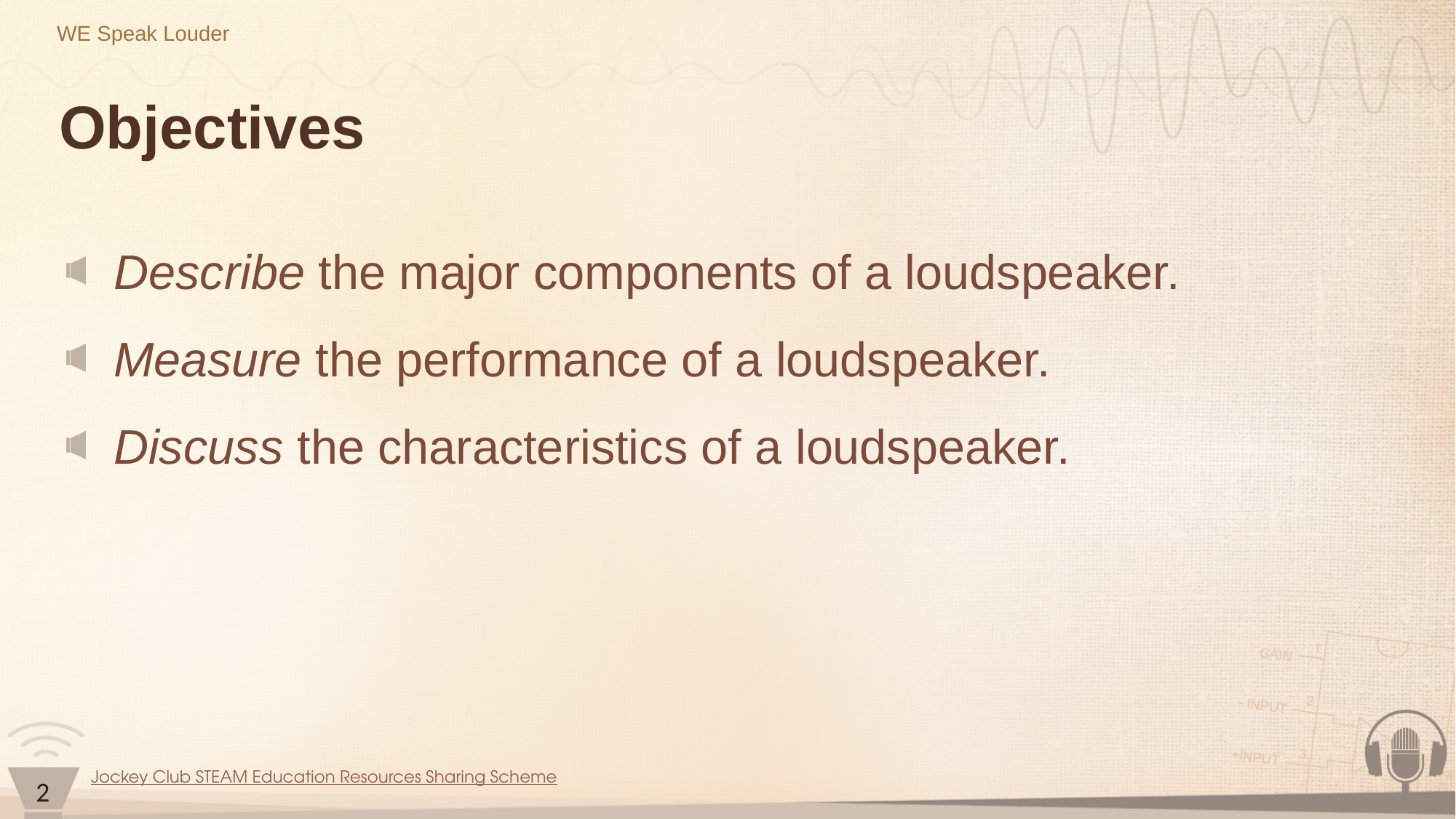

# Objectives
Describe the major components of a loudspeaker.
Measure the performance of a loudspeaker.
Discuss the characteristics of a loudspeaker.

2